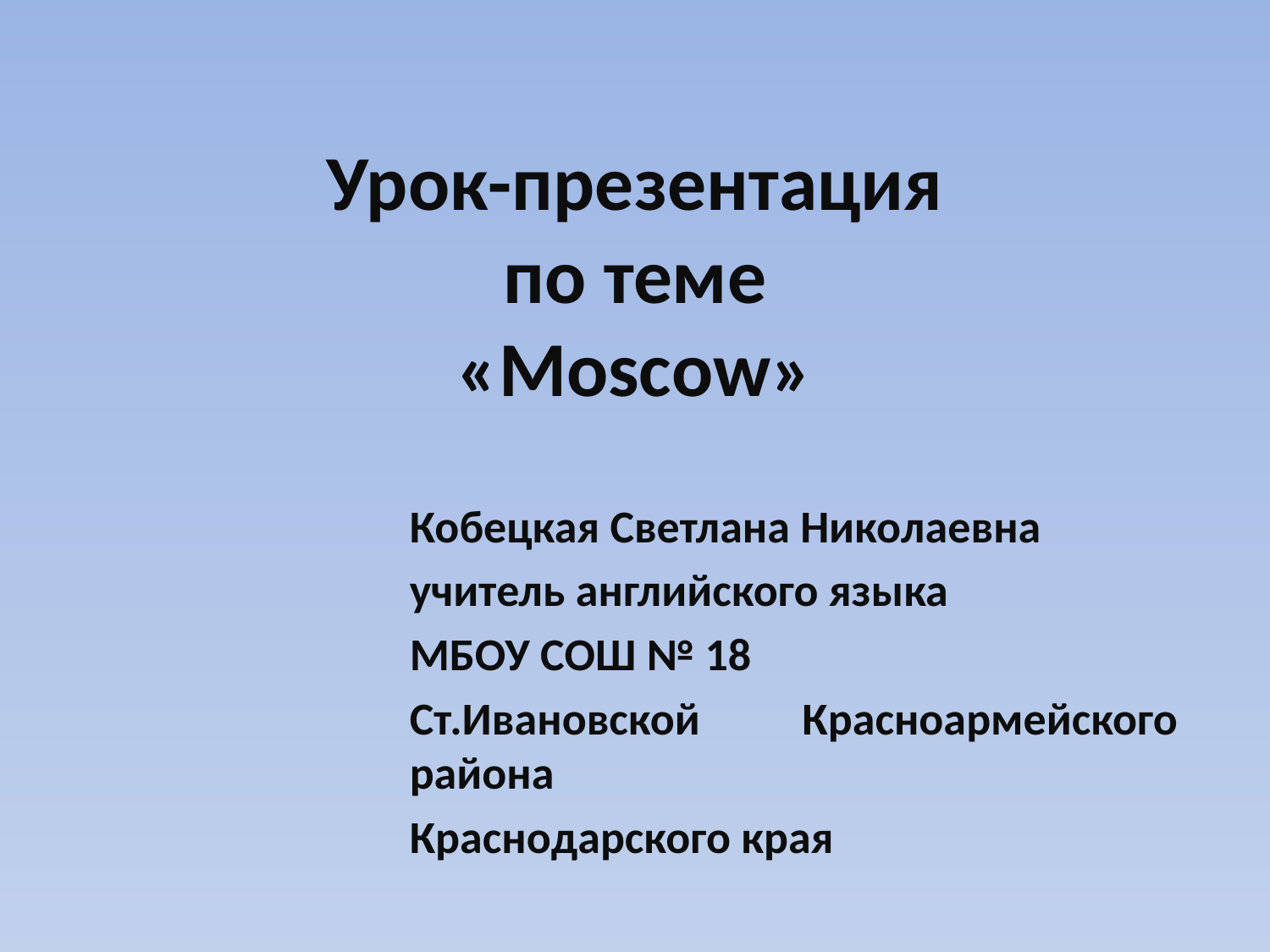

# Урок-презентация по теме «Moscow»

Кобецкая Светлана Николаевна
учитель английского языка
МБОУ СОШ № 18
Ст.Ивановской Красноармейского района
Краснодарского края